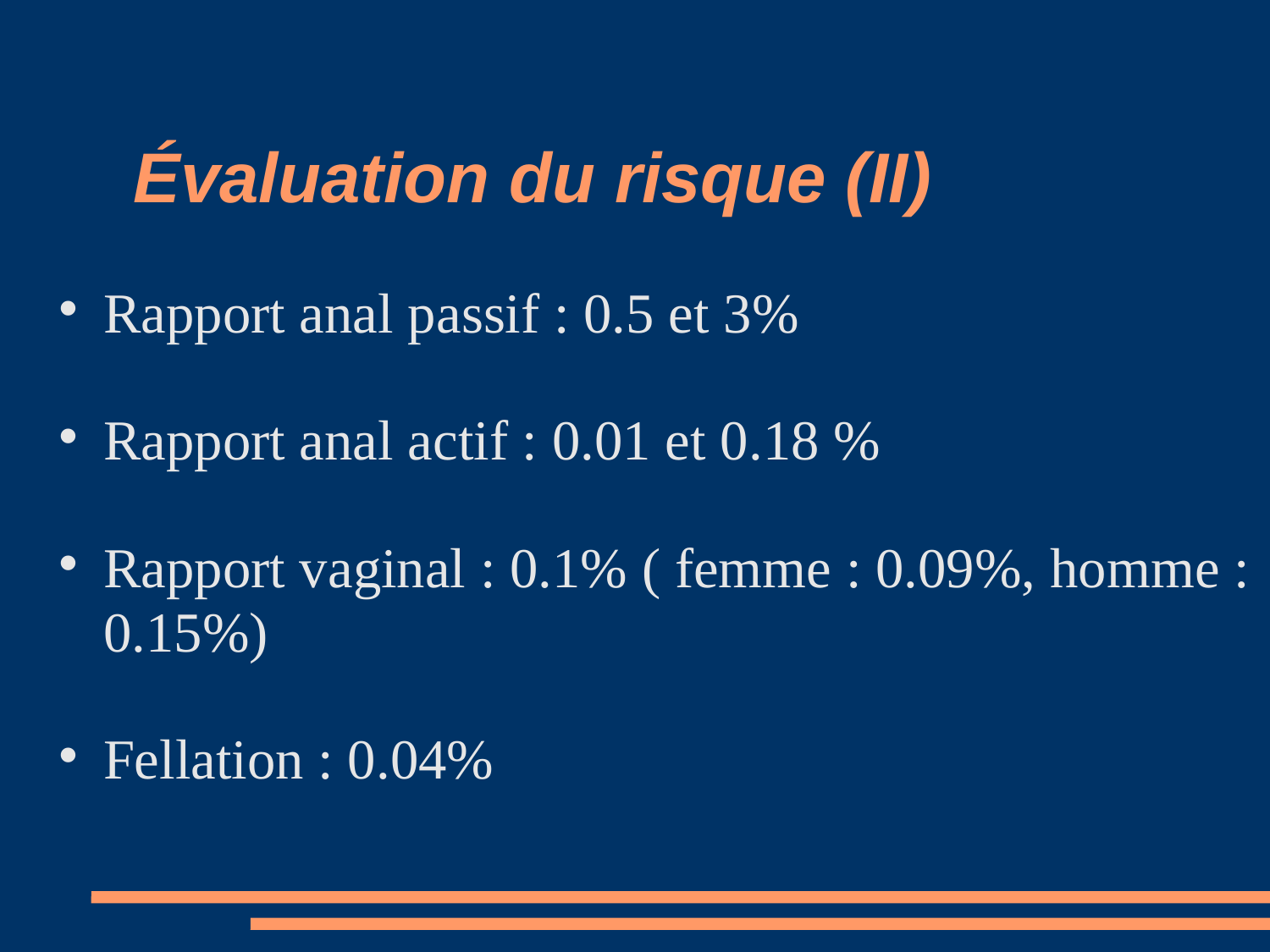

# Évaluation du risque (II)‏
Rapport anal passif : 0.5 et 3%

Rapport anal actif : 0.01 et 0.18 %

Rapport vaginal : 0.1% ( femme : 0.09%, homme : 0.15%)‏

Fellation : 0.04%